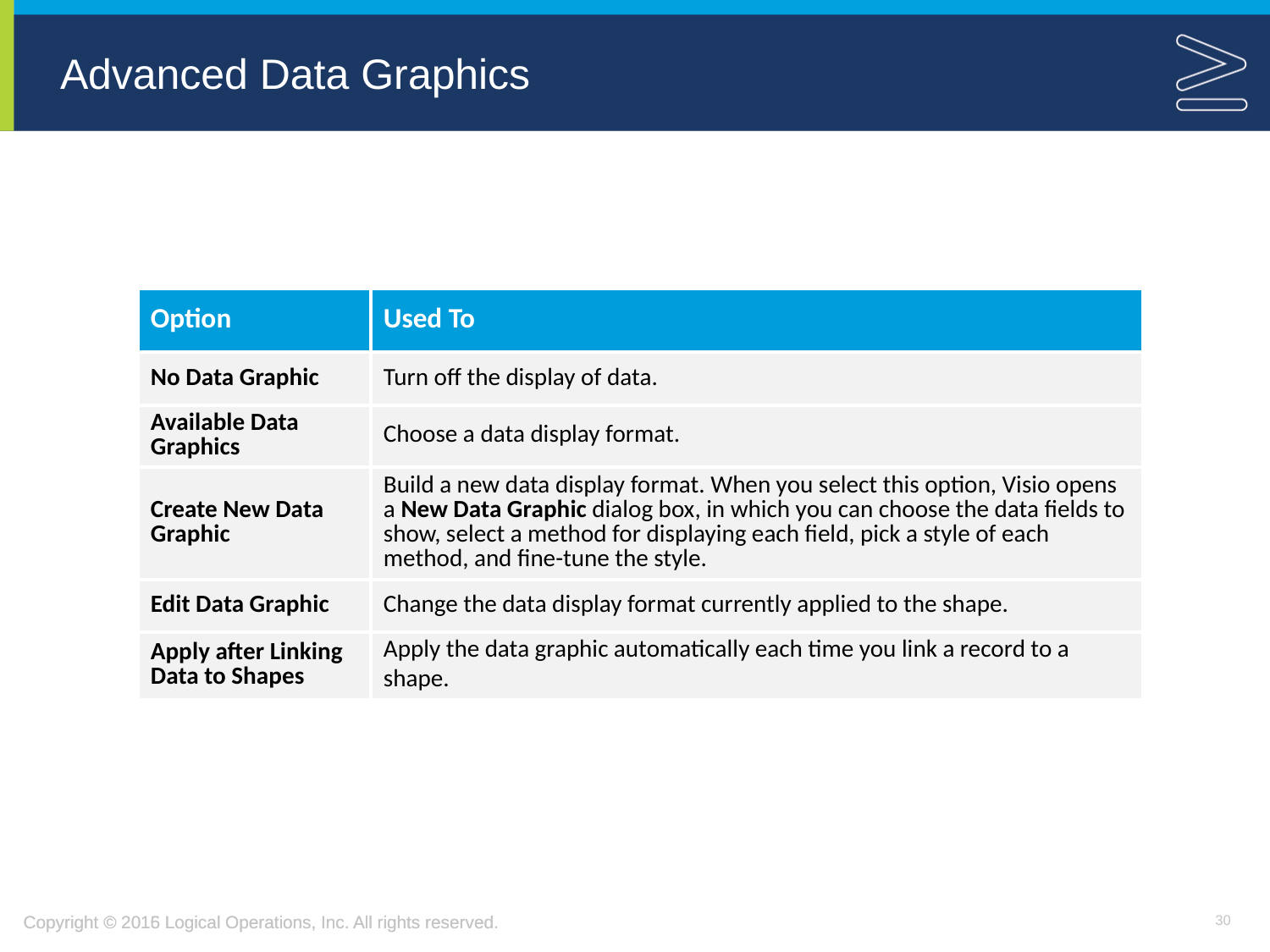

# Advanced Data Graphics
| Option | Used To |
| --- | --- |
| No Data Graphic | Turn off the display of data. |
| Available Data Graphics | Choose a data display format. |
| Create New Data Graphic | Build a new data display format. When you select this option, Visio opens a New Data Graphic dialog box, in which you can choose the data fields to show, select a method for displaying each field, pick a style of each method, and fine-tune the style. |
| Edit Data Graphic | Change the data display format currently applied to the shape. |
| Apply after Linking Data to Shapes | Apply the data graphic automatically each time you link a record to a shape. |
30